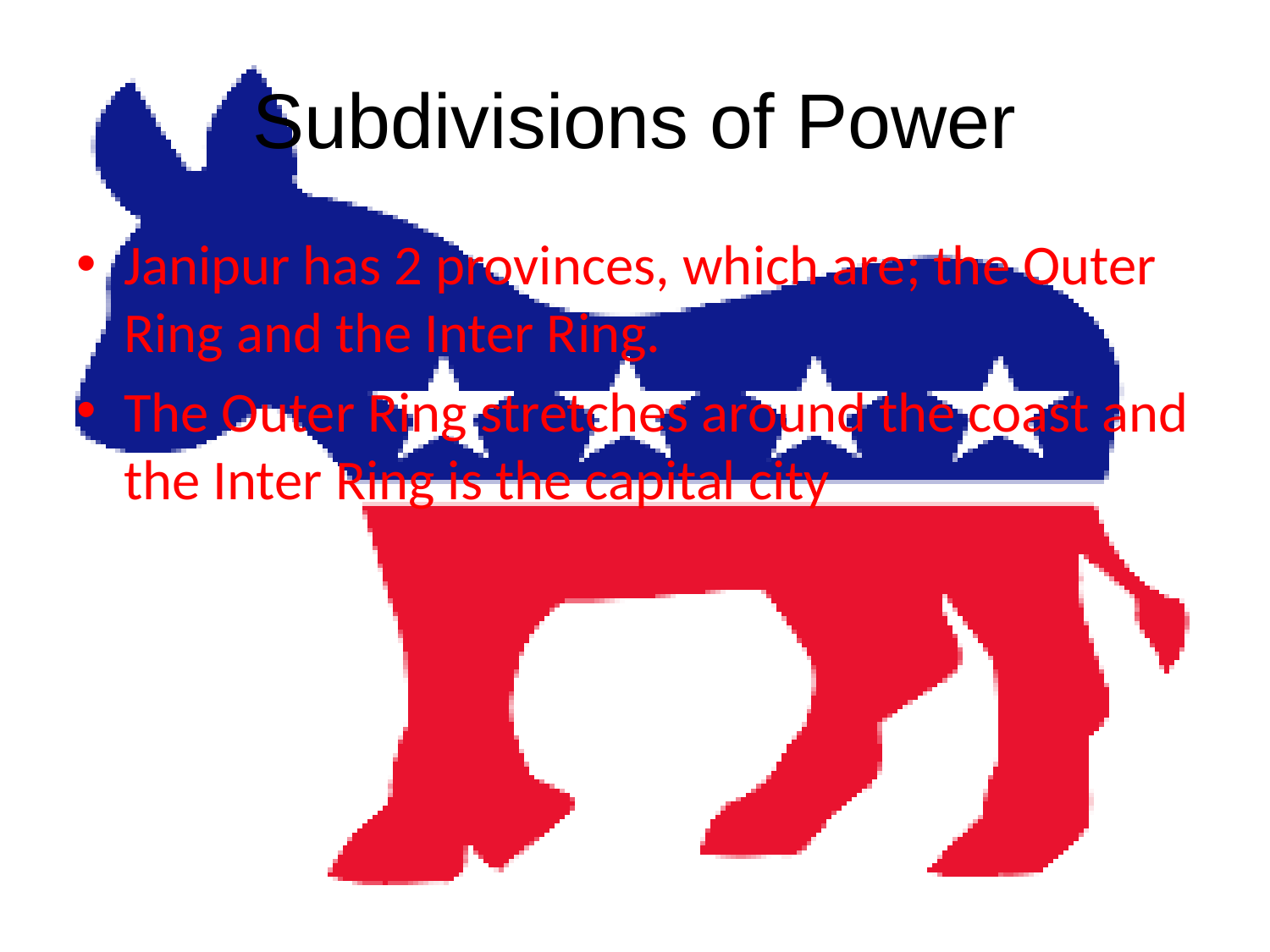

# Subdivisions of Power
Janipur has 2 provinces, which are; the Outer Ring and the Inter Ring.
The Outer Ring stretches around the coast and the Inter Ring is the capital city